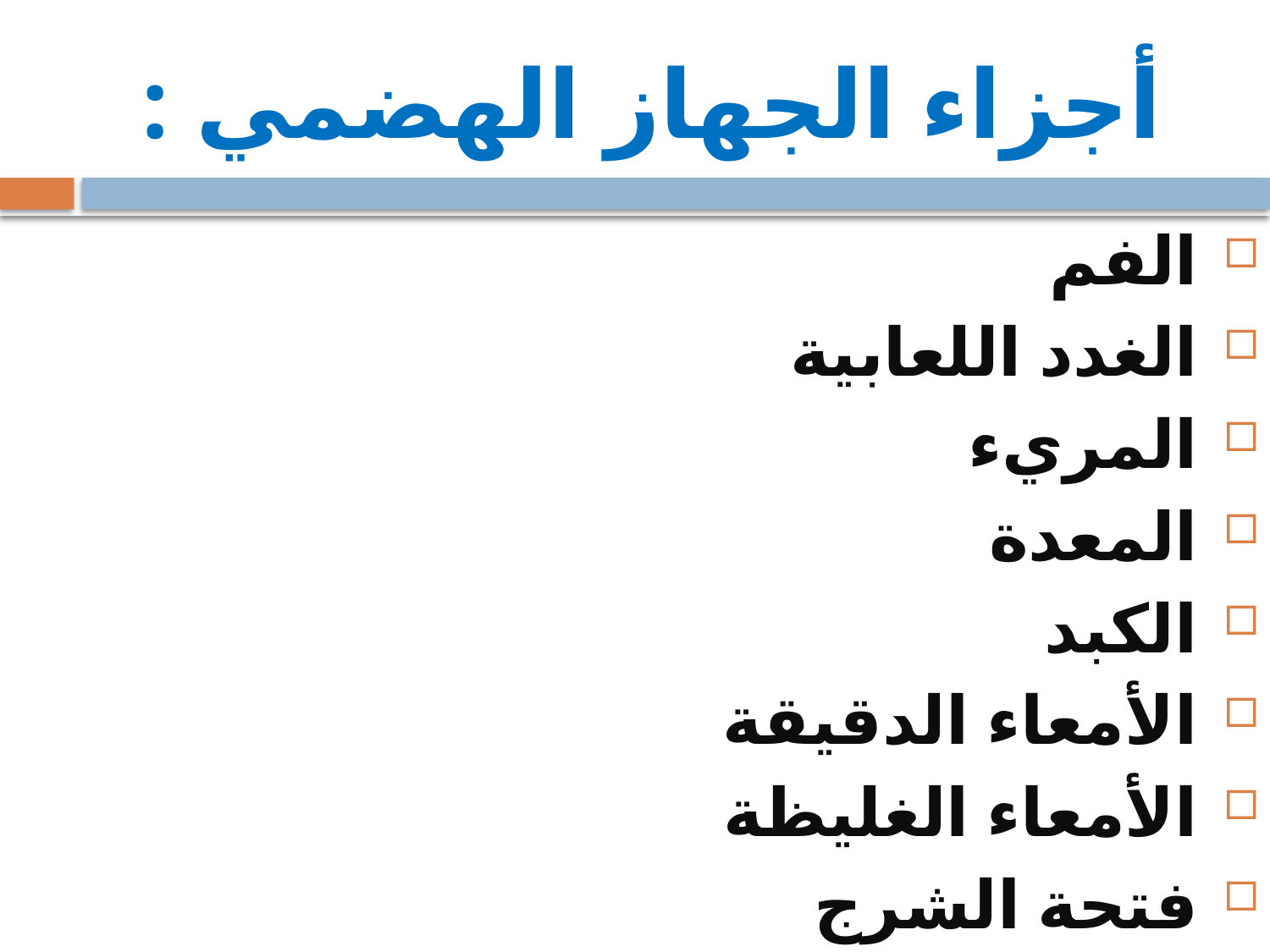

# أجزاء الجهاز الهضمي :
 الفم
 الغدد اللعابية
 المريء
 المعدة
 الكبد
 الأمعاء الدقيقة
 الأمعاء الغليظة
 فتحة الشرج